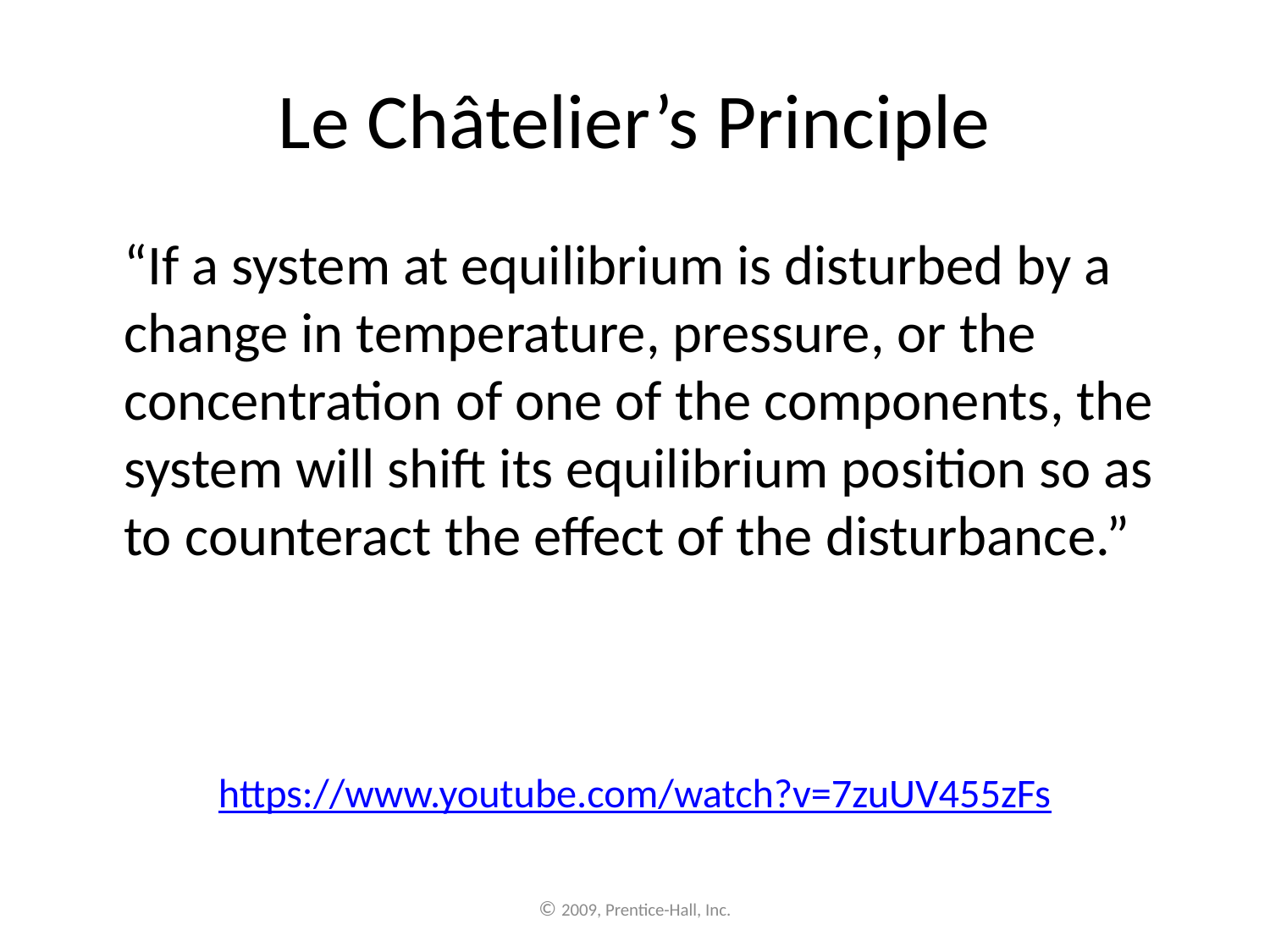

# Le Châtelier’s Principle
	“If a system at equilibrium is disturbed by a change in temperature, pressure, or the concentration of one of the components, the system will shift its equilibrium position so as to counteract the effect of the disturbance.”

https://www.youtube.com/watch?v=7zuUV455zFs

© 2009, Prentice-Hall, Inc.